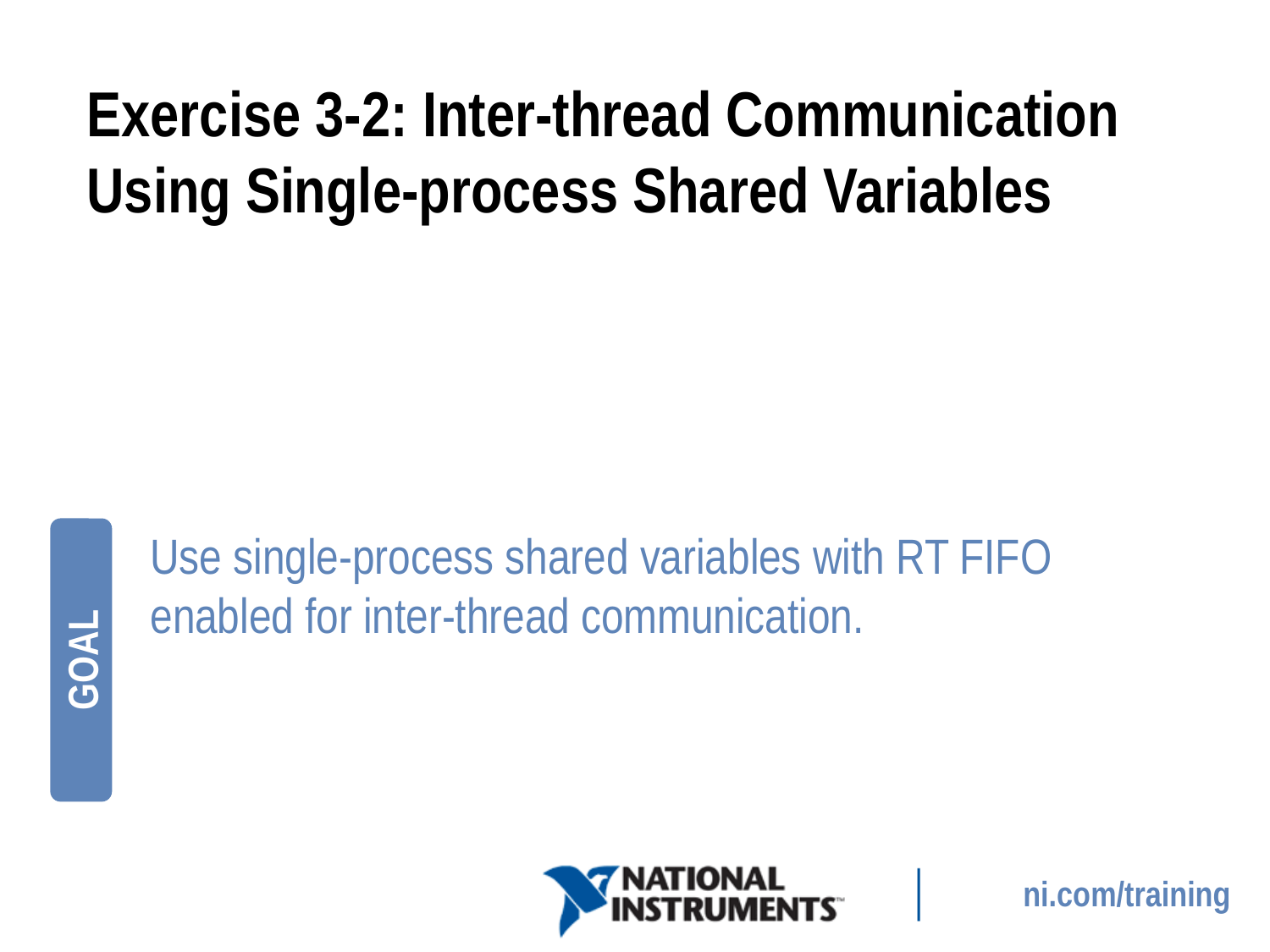

# Exercise 3-2: Inter-thread Communication Using Single-process Shared Variables
Use single-process shared variables with RT FIFO enabled for inter-thread communication.